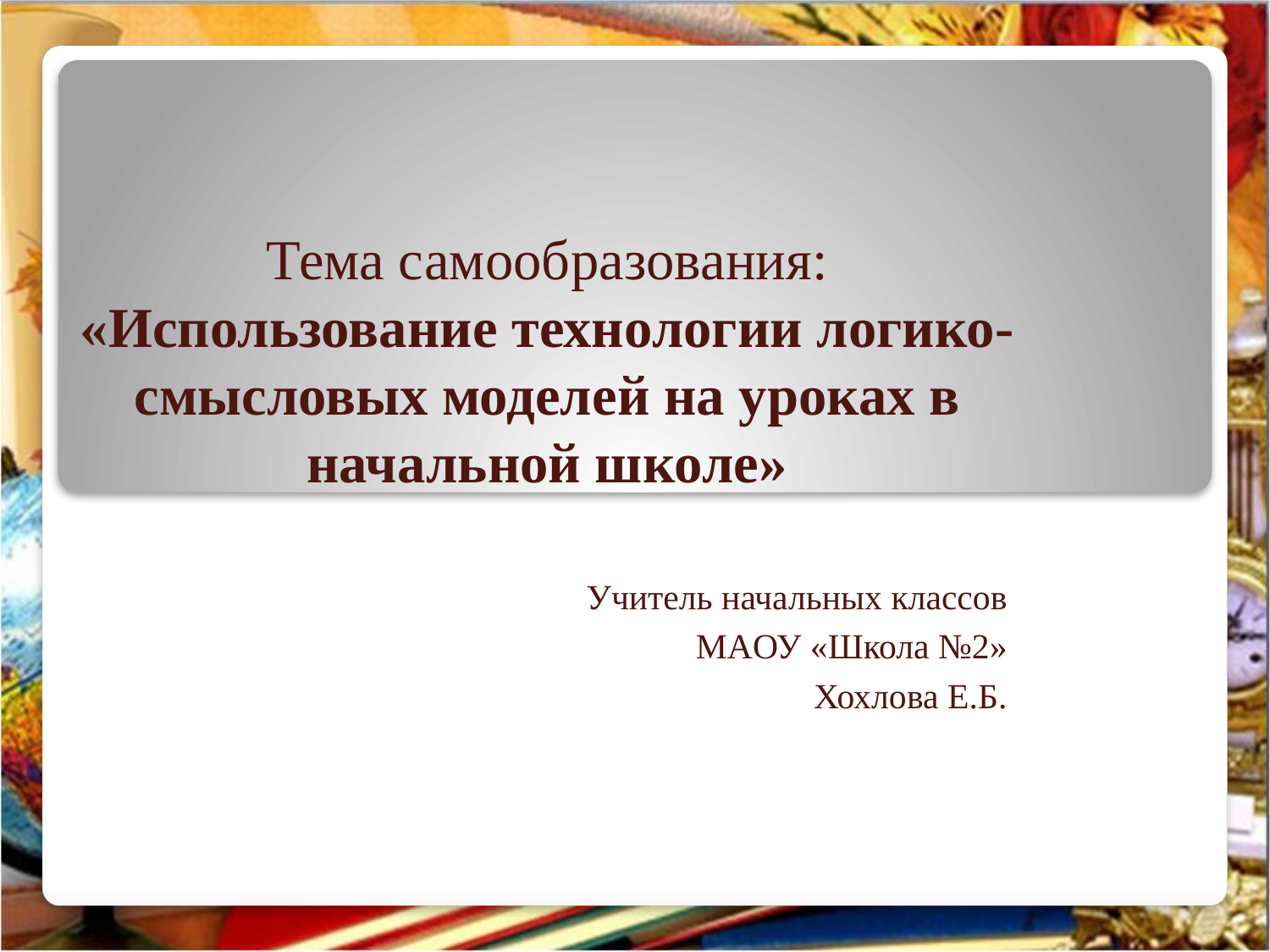

# Тема самообразования: «Использование технологии логико-смысловых моделей на уроках в начальной школе»
Учитель начальных классов
МАОУ «Школа №2»
Хохлова Е.Б.